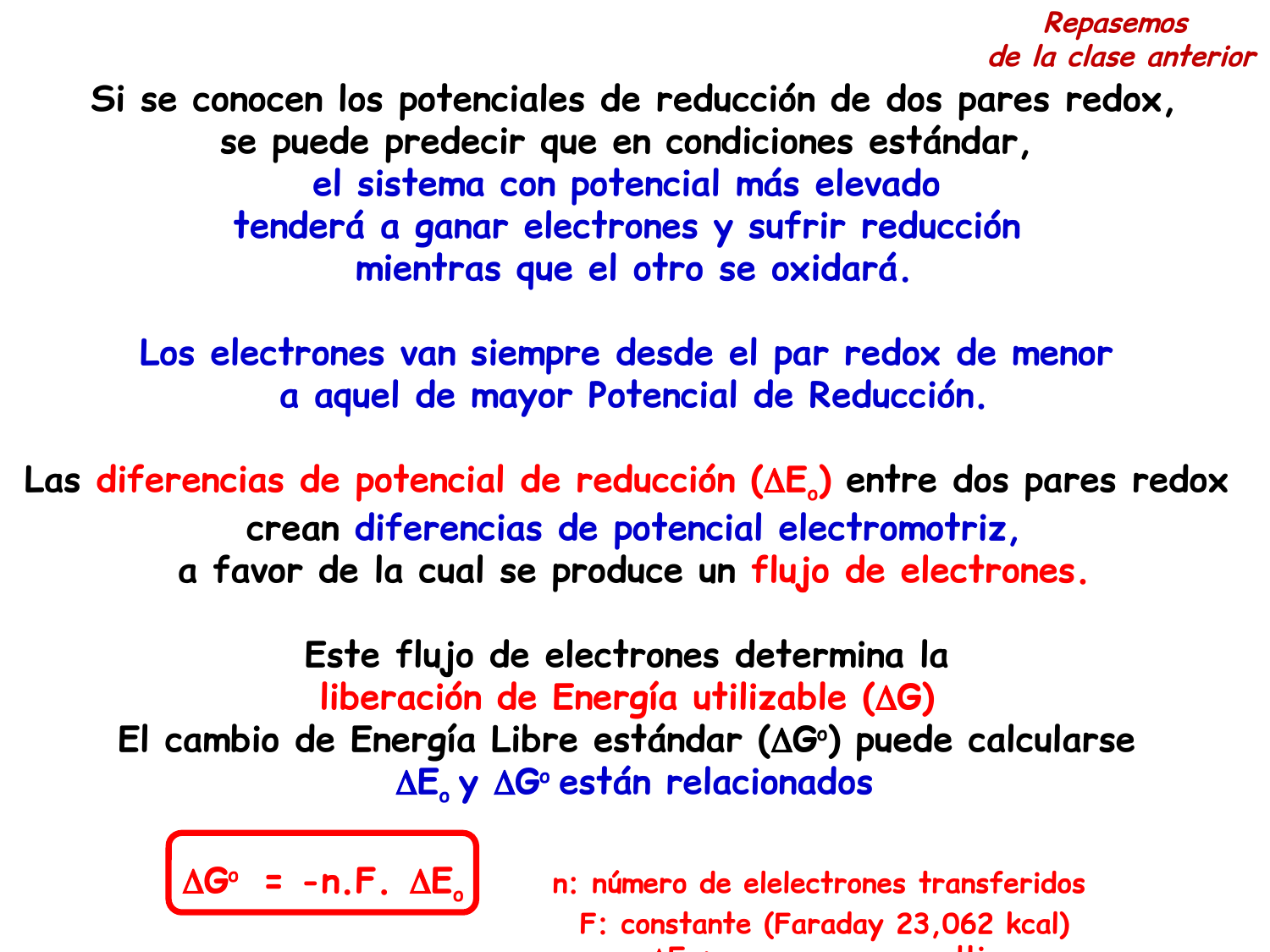

Repasemos
de la clase anterior
Si se conocen los potenciales de reducción de dos pares redox,
se puede predecir que en condiciones estándar,
el sistema con potencial más elevado
tenderá a ganar electrones y sufrir reducción
mientras que el otro se oxidará.

Los electrones van siempre desde el par redox de menor
a aquel de mayor Potencial de Reducción.

Las diferencias de potencial de reducción (ΔEo) entre dos pares redox
crean diferencias de potencial electromotriz,
a favor de la cual se produce un flujo de electrones.

Este flujo de electrones determina la
liberación de Energía utilizable (ΔG)
El cambio de Energía Libre estándar (ΔGo) puede calcularse
ΔEo y ΔGo están relacionados

ΔGo  = -n.F. ΔEo          n: número de elelectrones transferidos
			F: constante (Faraday 23,062 kcal)
			 ΔEo : se expresa en voltios